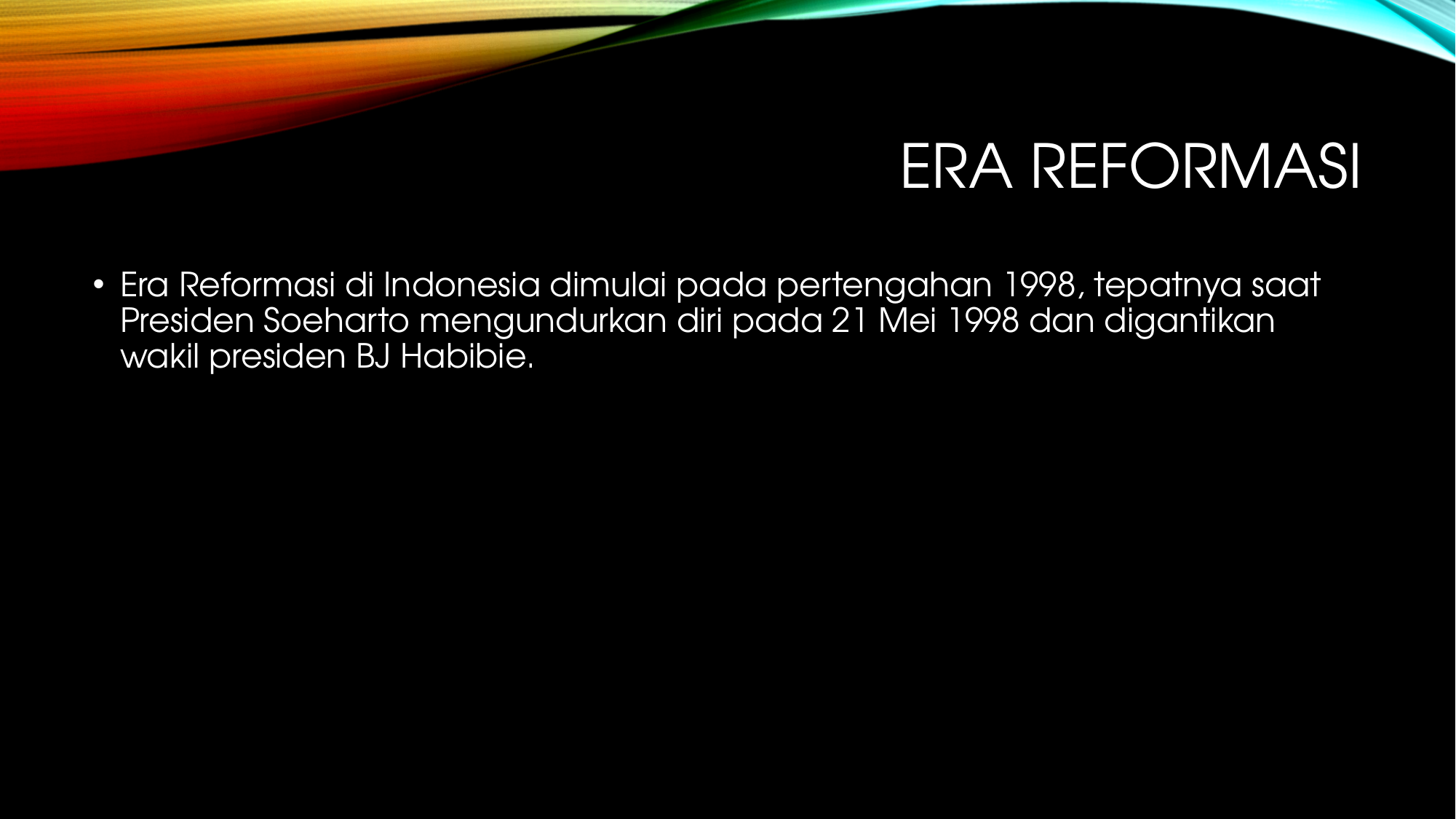

# Era reformasi
Era Reformasi di Indonesia dimulai pada pertengahan 1998, tepatnya saat Presiden Soeharto mengundurkan diri pada 21 Mei 1998 dan digantikan wakil presiden BJ Habibie.